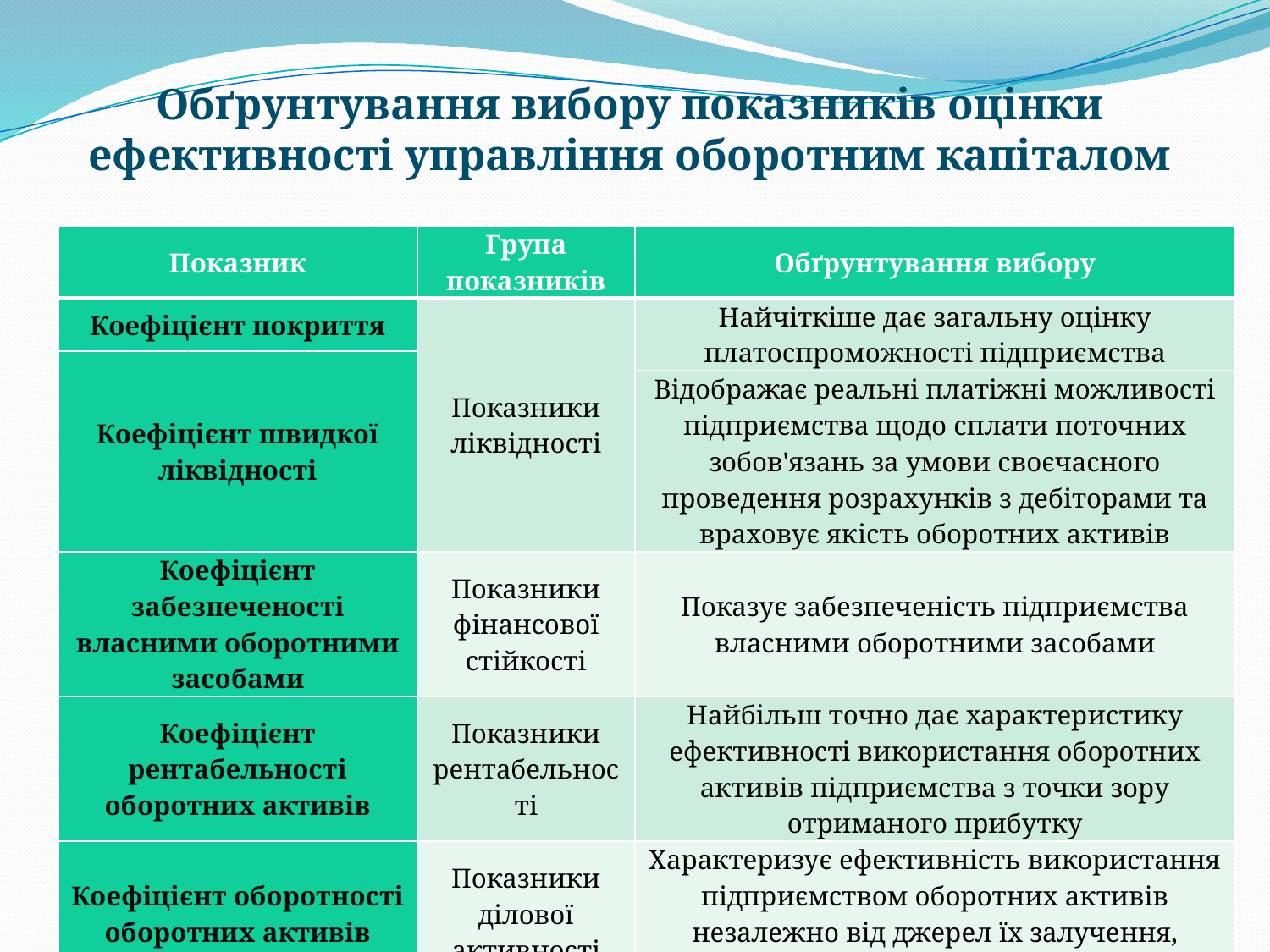

Обґрунтування вибору показників оцінки ефективності управління оборотним капіталом
| Показник | Група показників | Обґрунтування вибору |
| --- | --- | --- |
| Коефіцієнт покриття | Показники ліквідності | Найчіткіше дає загальну оцінку платоспроможності підприємства |
| Коефіцієнт швидкої ліквідності |  |  |
|  |  | Відображає реальні платіжні можливості підприємства щодо сплати поточних зобов'язань за умови своєчасного проведення розрахунків з дебіторами та враховує якість оборотних активів |
| Коефіцієнт забезпеченості власними оборотними засобами | Показники фінансової стійкості | Показує забезпеченість підприємства власними оборотними засобами |
| Коефіцієнт рентабельності оборотних активів | Показники рентабельності | Найбільш точно дає характеристику ефективності використання оборотних активів підприємства з точки зору отриманого прибутку |
| Коефіцієнт оборотності оборотних активів | Показники ділової активності | Характеризує ефективність використання підприємством оборотних активів незалежно від джерел їх залучення, зважаючи на їх швидкість обороту |